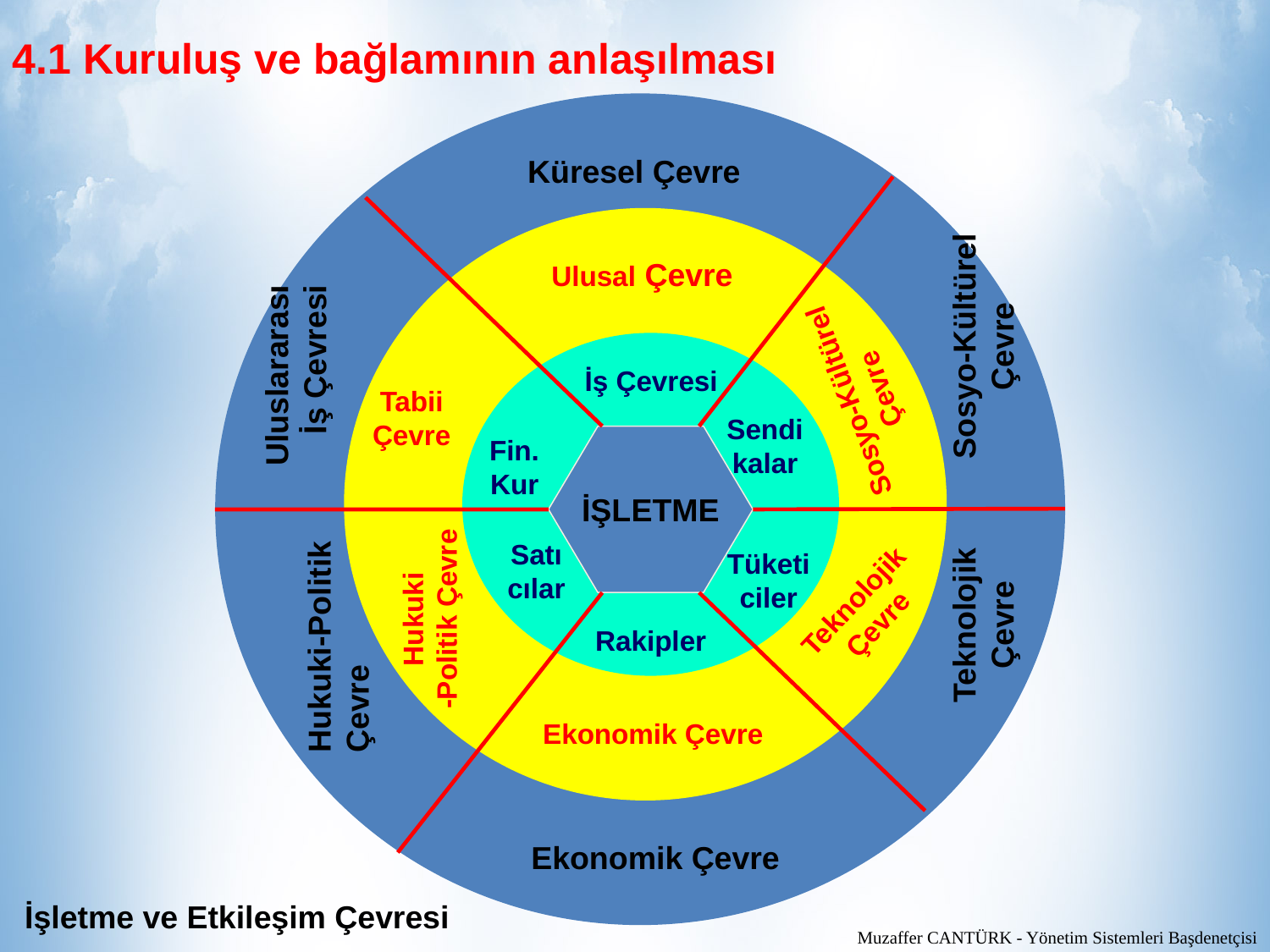

4.1 Kuruluş ve bağlamının anlaşılması

Küresel Çevre

Ulusal Çevre

İş Çevresi
Sosyo-Kültürel
Çevre
Tabii
Çevre
Sendi
kalar
Fin.
Kur
İŞLETME

Satı
cılar
Tüketi
ciler
Teknolojik
Çevre
Hukuki
-Politik Çevre
Teknolojik
Çevre

Hukuki-Politik
Çevre
Rakipler
Ekonomik Çevre
Ekonomik Çevre
Sosyo-Kültürel
Çevre
Uluslararası
İş Çevresi

İşletme ve Etkileşim Çevresi
Muzaffer CANTÜRK - Yönetim Sistemleri Başdenetçisi